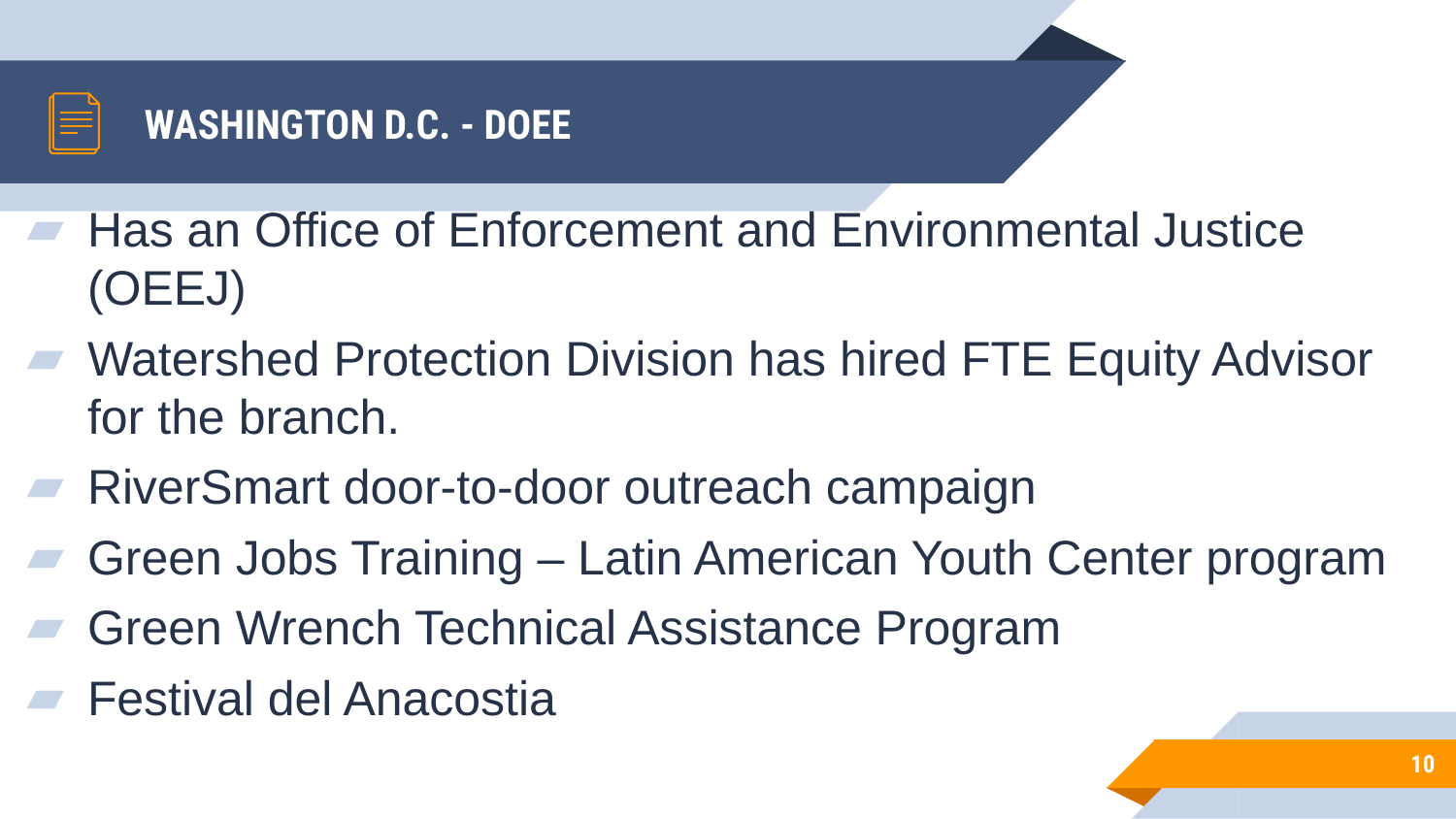

# WASHINGTON D.C. - DOEE

Has an Office of Enforcement and Environmental Justice (OEEJ)
Watershed Protection Division has hired FTE Equity Advisor for the branch.
RiverSmart door-to-door outreach campaign
Green Jobs Training – Latin American Youth Center program
Green Wrench Technical Assistance Program
Festival del Anacostia
10